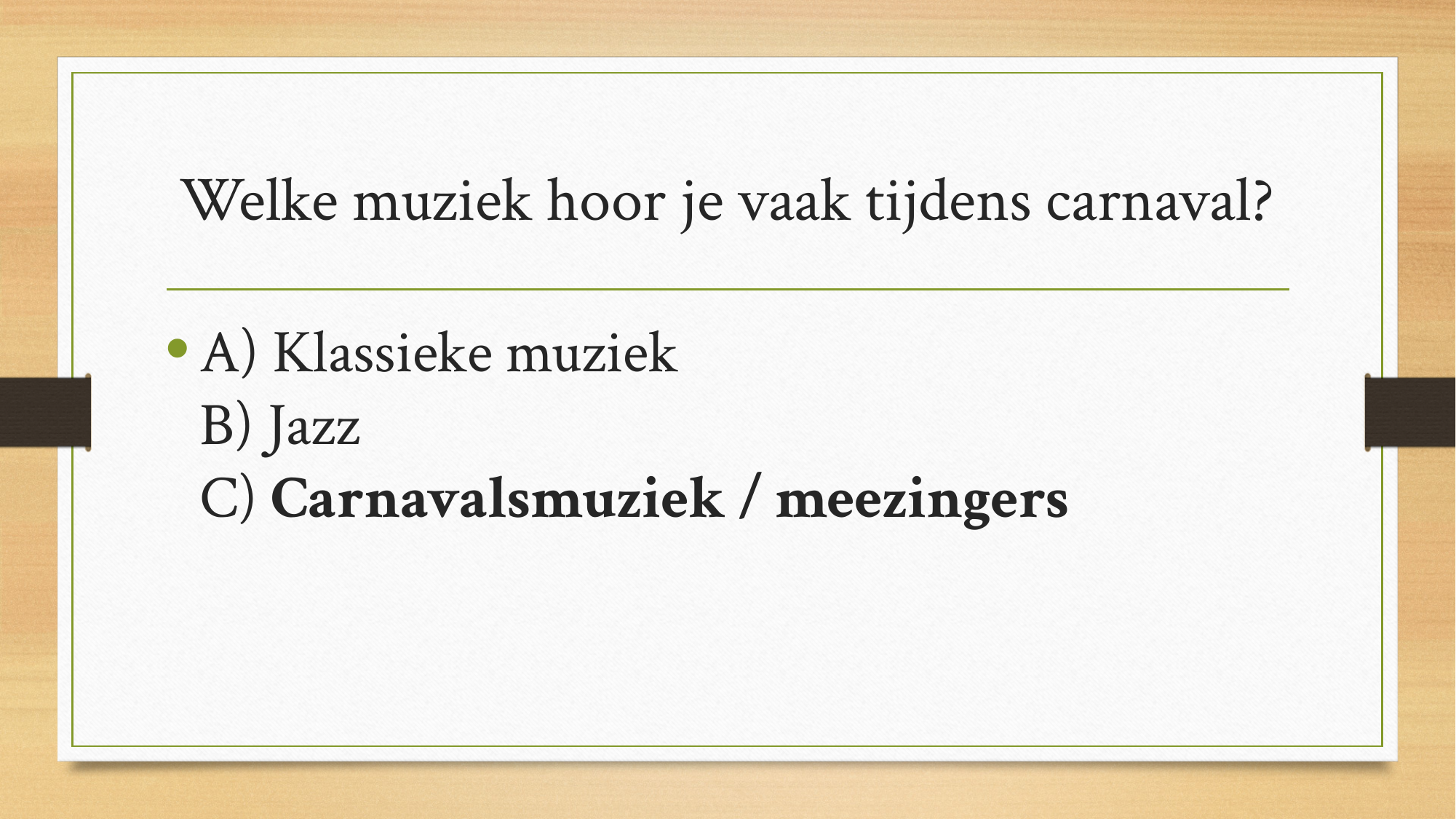

# Welke muziek hoor je vaak tijdens carnaval?
A) Klassieke muziek
B) Jazz
C) Carnavalsmuziek / meezingers